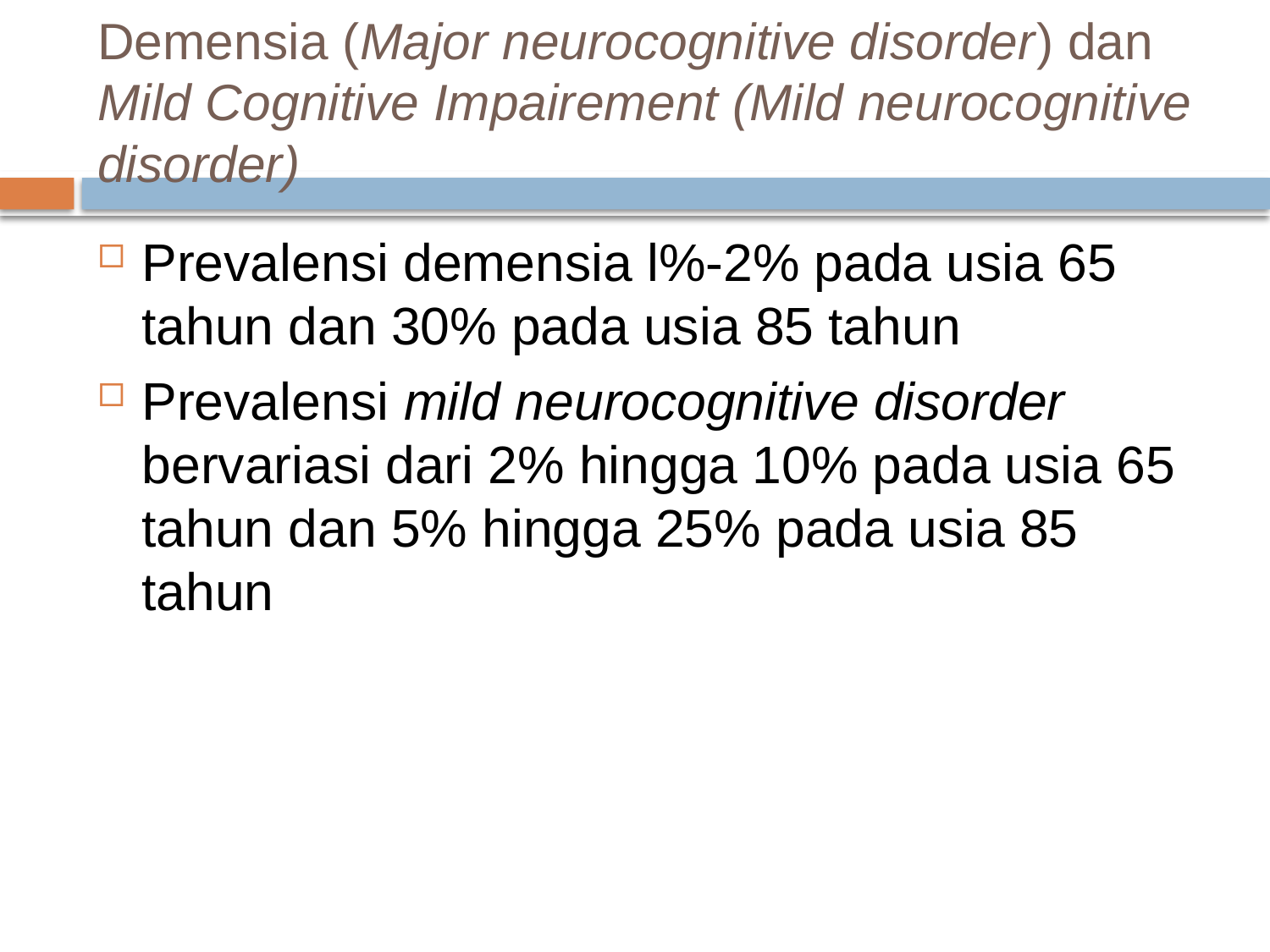

# Demensia (Major neurocognitive disorder) dan Mild Cognitive Impairement (Mild neurocognitive disorder)
Prevalensi demensia l%-2% pada usia 65 tahun dan 30% pada usia 85 tahun
Prevalensi mild neurocognitive disorder bervariasi dari 2% hingga 10% pada usia 65 tahun dan 5% hingga 25% pada usia 85 tahun